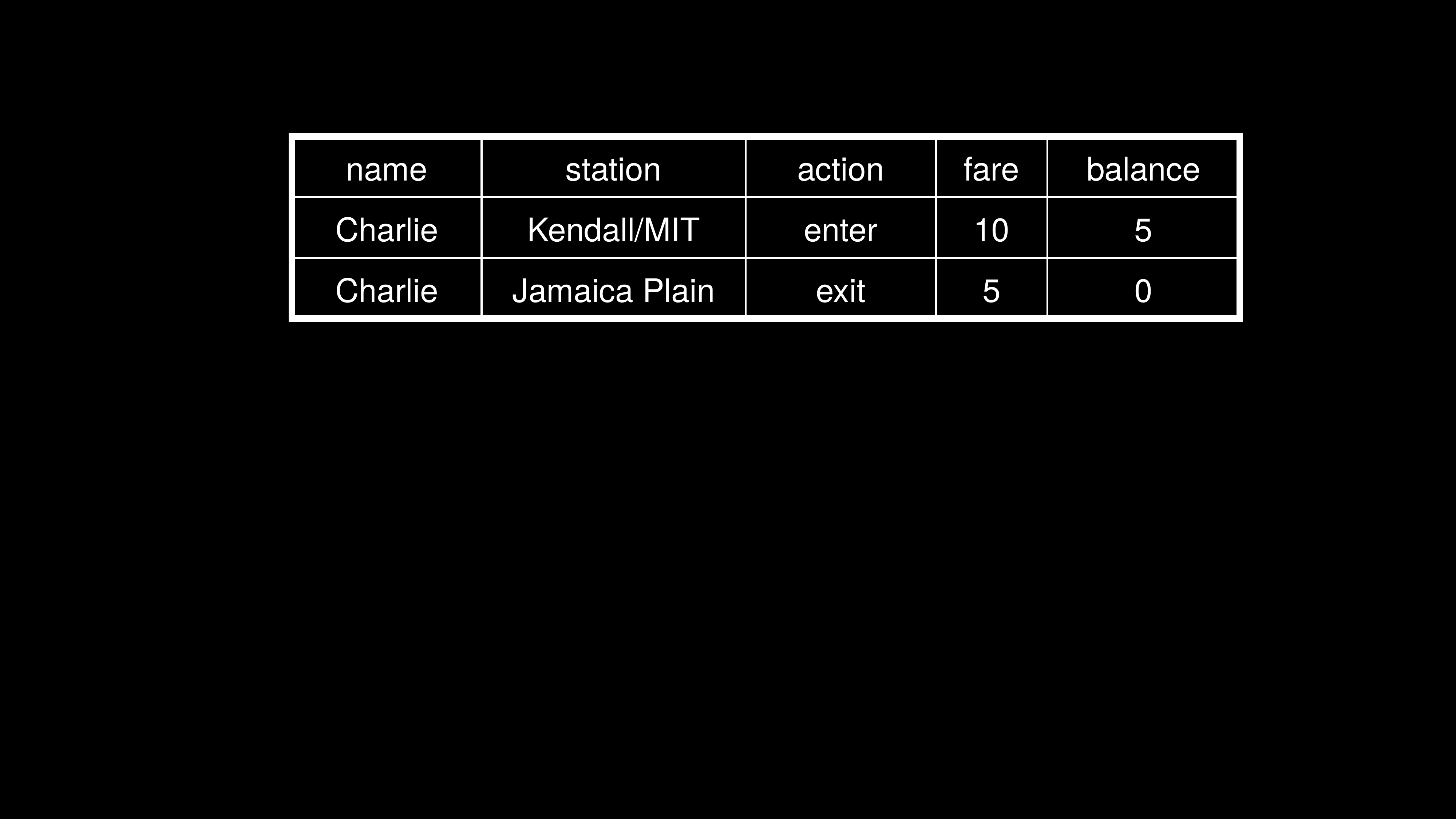

| name | station | action | fare | balance |
| --- | --- | --- | --- | --- |
| Charlie | Kendall/MIT | enter | 10 | 5 |
| Charlie | Jamaica Plain | exit | 5 | 0 |